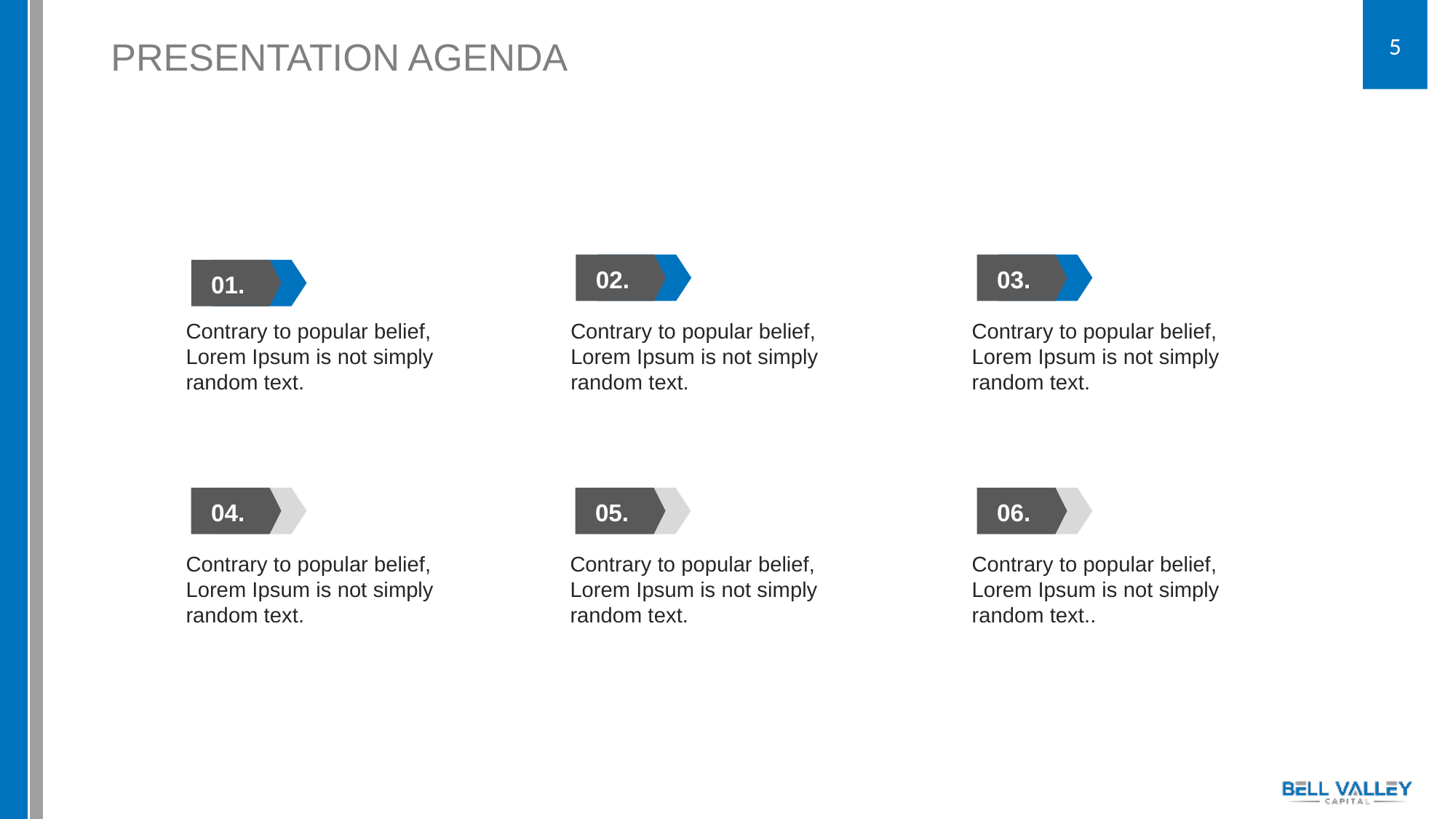

5
# Presentation agenda

02.
03.

01.
Contrary to popular belief, Lorem Ipsum is not simply random text.
Contrary to popular belief, Lorem Ipsum is not simply random text.
Contrary to popular belief, Lorem Ipsum is not simply random text.

04.
05.
06.
Contrary to popular belief, Lorem Ipsum is not simply random text.
Contrary to popular belief, Lorem Ipsum is not simply random text.
Contrary to popular belief, Lorem Ipsum is not simply random text..